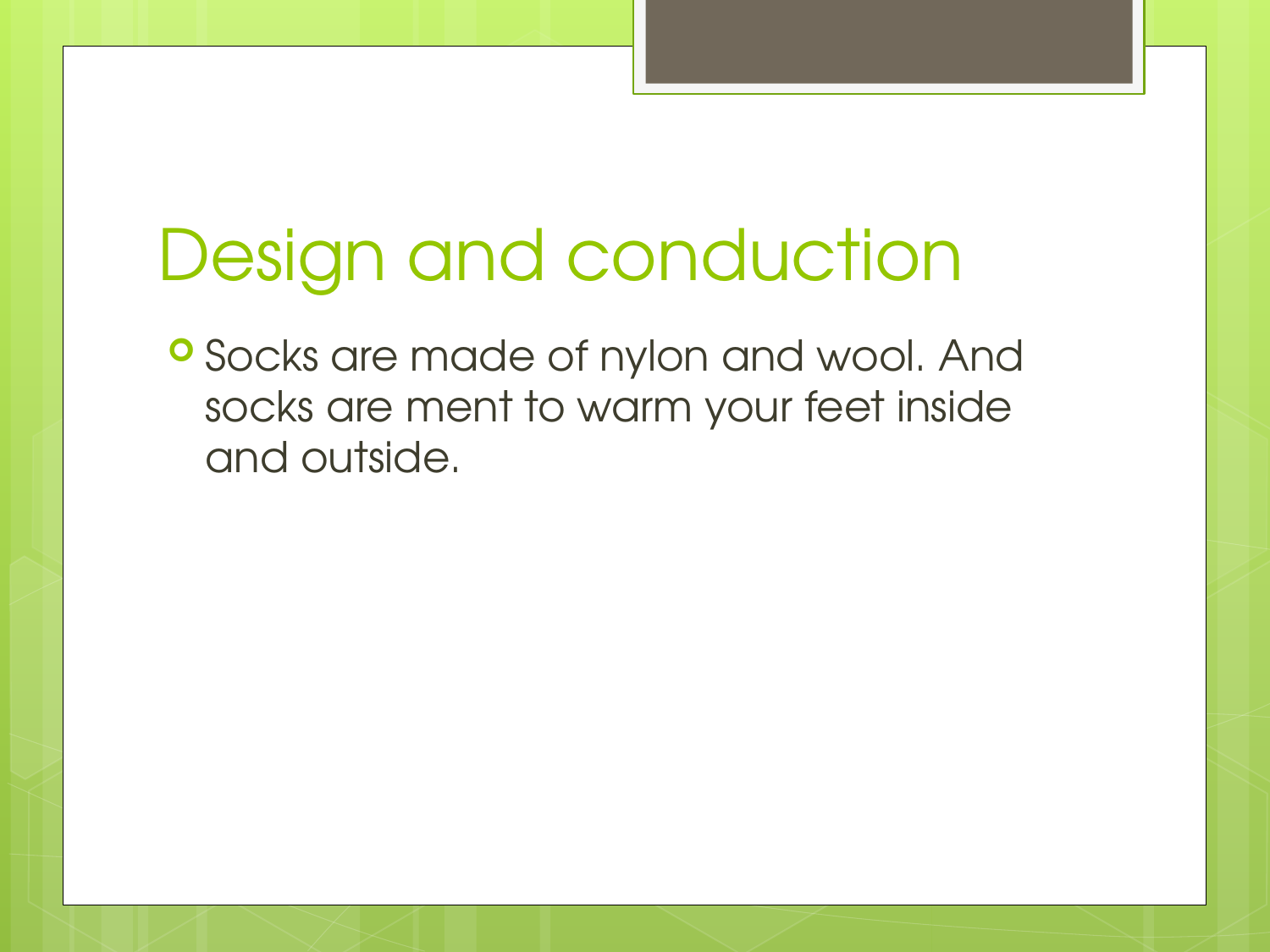

# Design and conduction
Socks are made of nylon and wool. And socks are ment to warm your feet inside and outside.